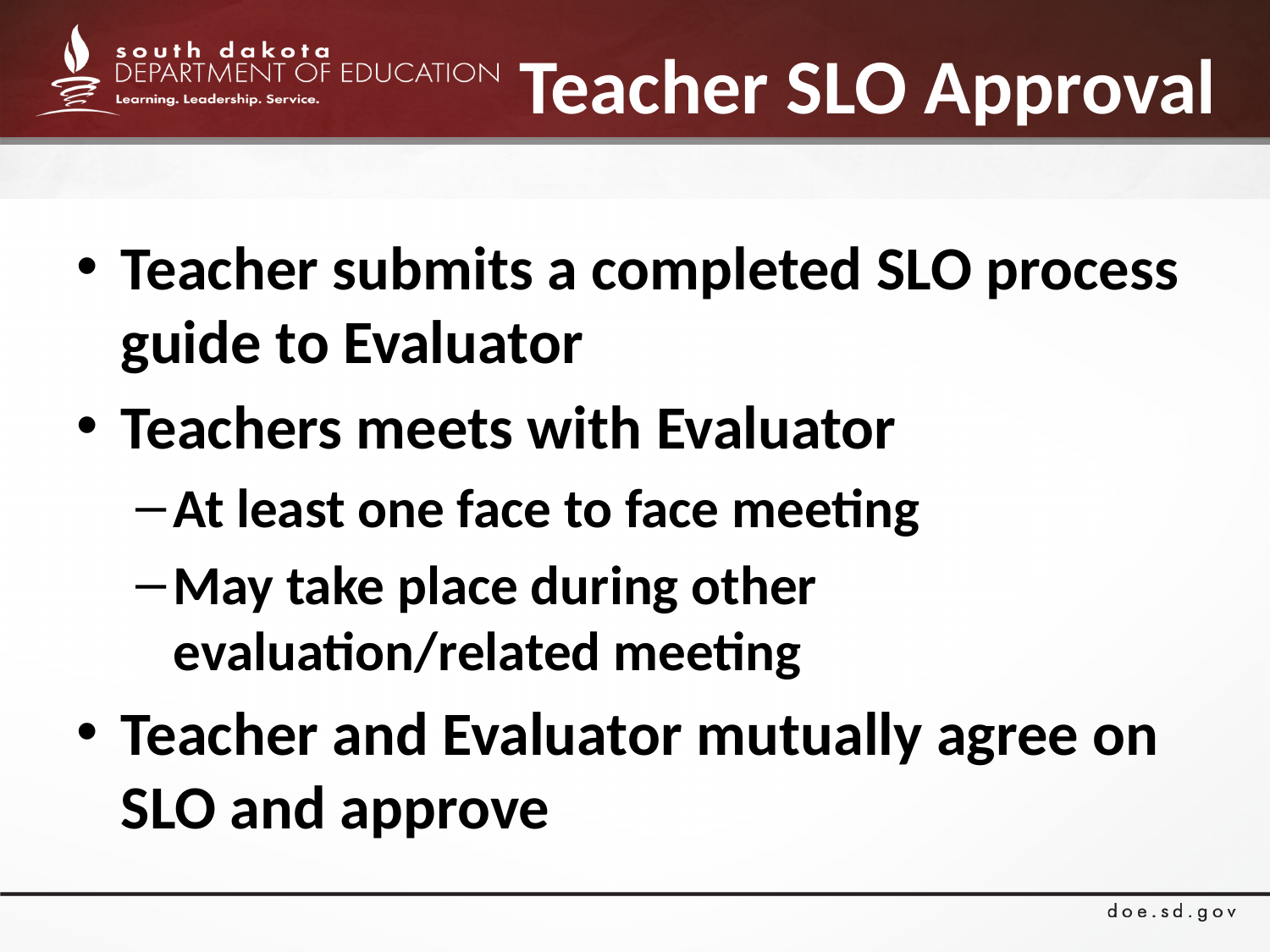

# Teacher SLO Approval
Teacher submits a completed SLO process guide to Evaluator
Teachers meets with Evaluator
At least one face to face meeting
May take place during other evaluation/related meeting
Teacher and Evaluator mutually agree on SLO and approve